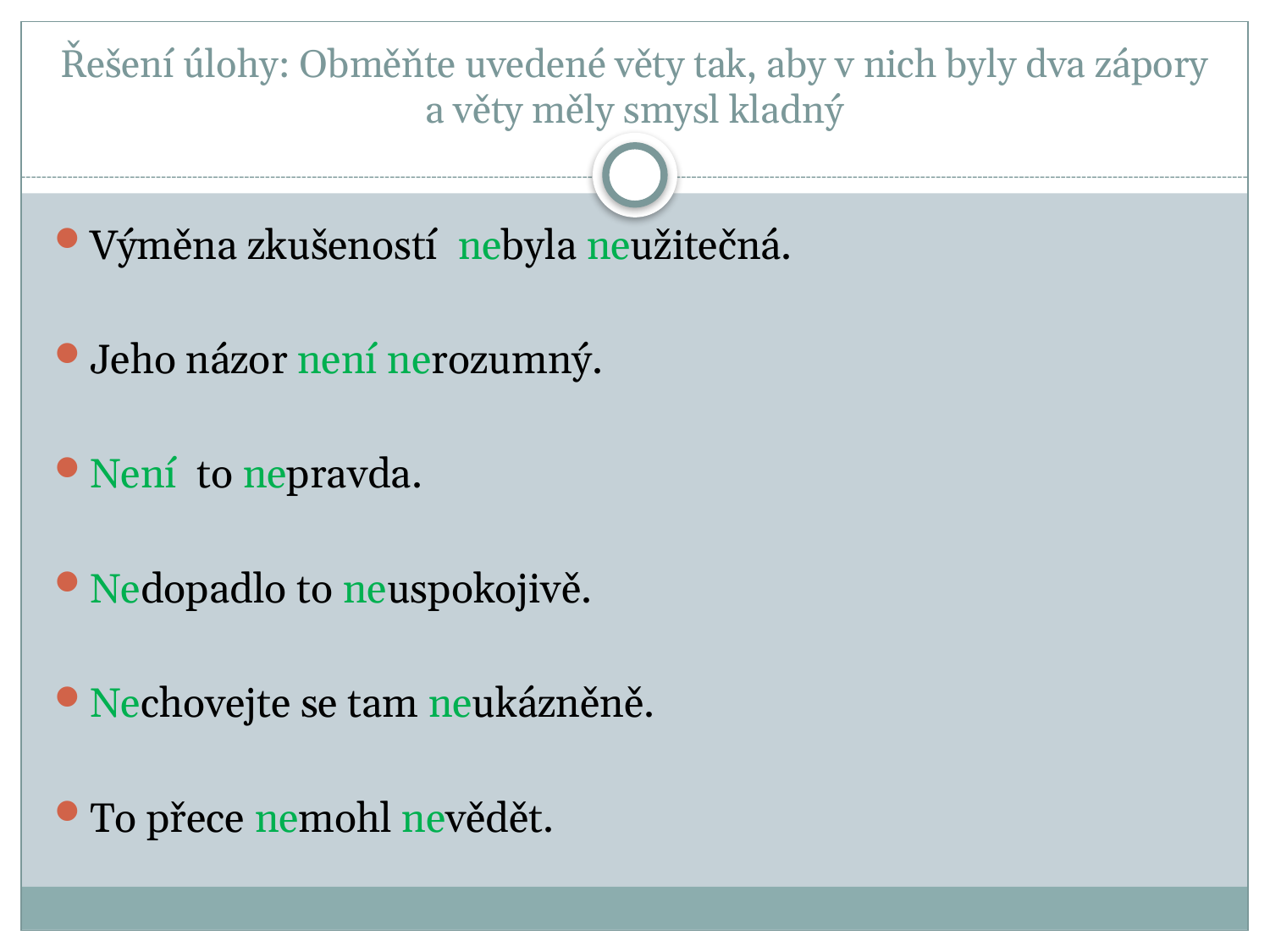

# Řešení úlohy: Obměňte uvedené věty tak, aby v nich byly dva zápory a věty měly smysl kladný
Výměna zkušeností  nebyla neužitečná.

Jeho názor není nerozumný.

Není  to nepravda.

Nedopadlo to neuspokojivě.

Nechovejte se tam neukázněně.

To přece nemohl nevědět.